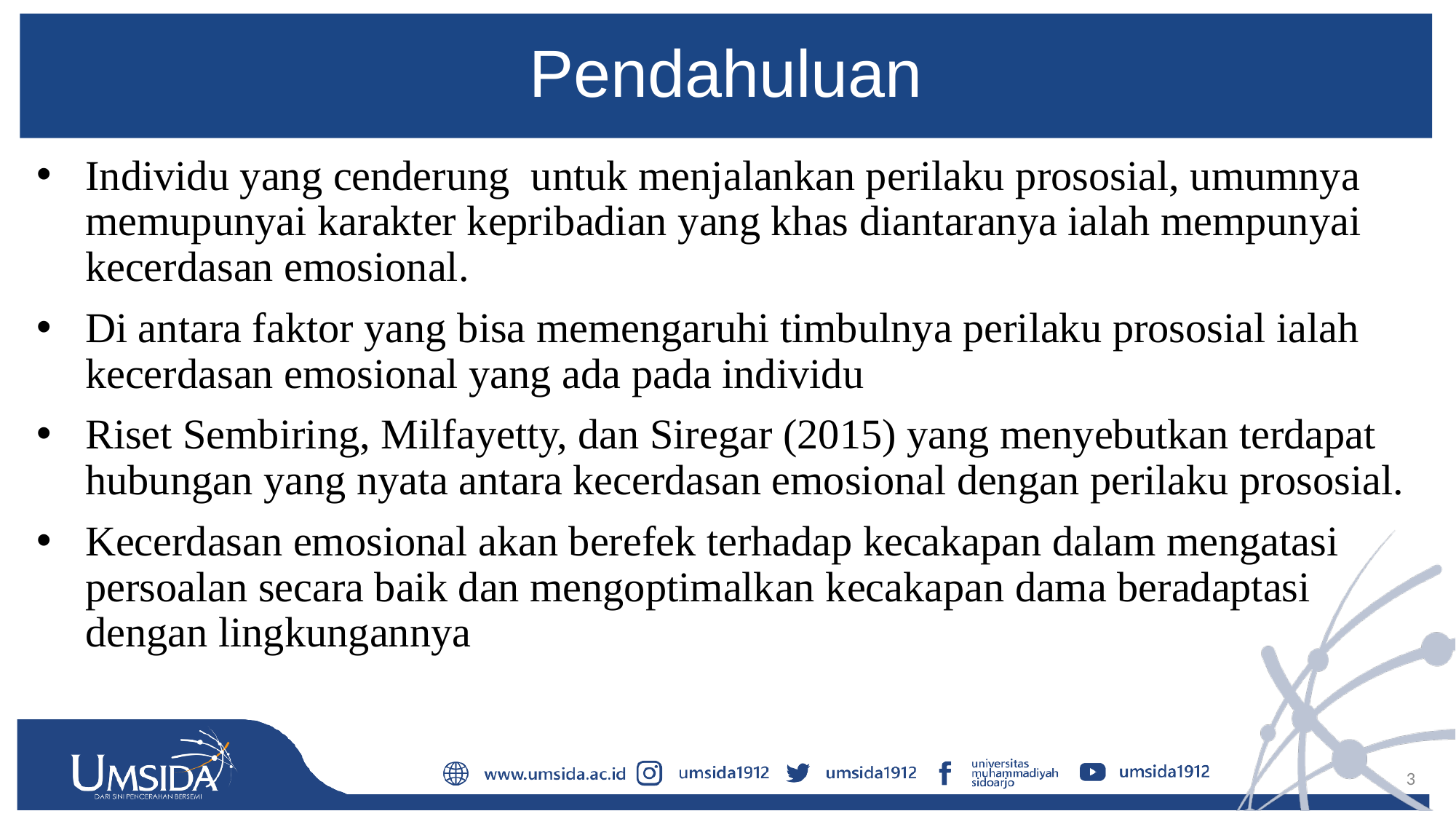

# Pendahuluan
Individu yang cenderung  untuk menjalankan perilaku prososial, umumnya memupunyai karakter kepribadian yang khas diantaranya ialah mempunyai kecerdasan emosional.
Di antara faktor yang bisa memengaruhi timbulnya perilaku prososial ialah kecerdasan emosional yang ada pada individu
Riset Sembiring, Milfayetty, dan Siregar (2015) yang menyebutkan terdapat hubungan yang nyata antara kecerdasan emosional dengan perilaku prososial.
Kecerdasan emosional akan berefek terhadap kecakapan dalam mengatasi persoalan secara baik dan mengoptimalkan kecakapan dama beradaptasi dengan lingkungannya